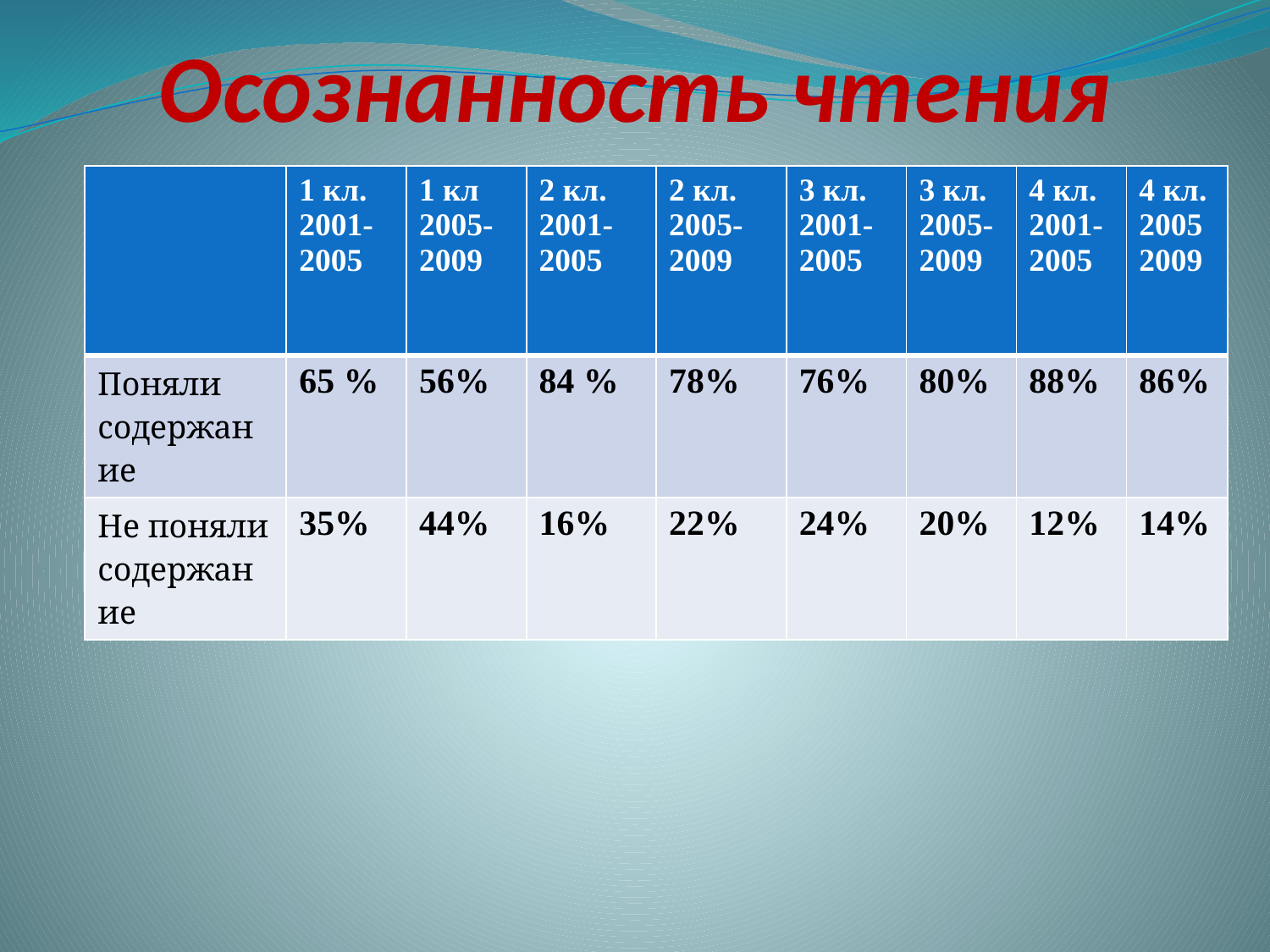

Осознанность чтения
|  | 1 кл. 2001-2005 | 1 кл 2005-2009 | 2 кл. 2001-2005 | 2 кл. 2005-2009 | 3 кл. 2001-2005 | 3 кл. 2005-2009 | 4 кл. 2001-2005 | 4 кл. 20052009 |
| --- | --- | --- | --- | --- | --- | --- | --- | --- |
| Поняли содержание | 65 % | 56% | 84 % | 78% | 76% | 80% | 88% | 86% |
| Не поняли содержание | 35% | 44% | 16% | 22% | 24% | 20% | 12% | 14% |